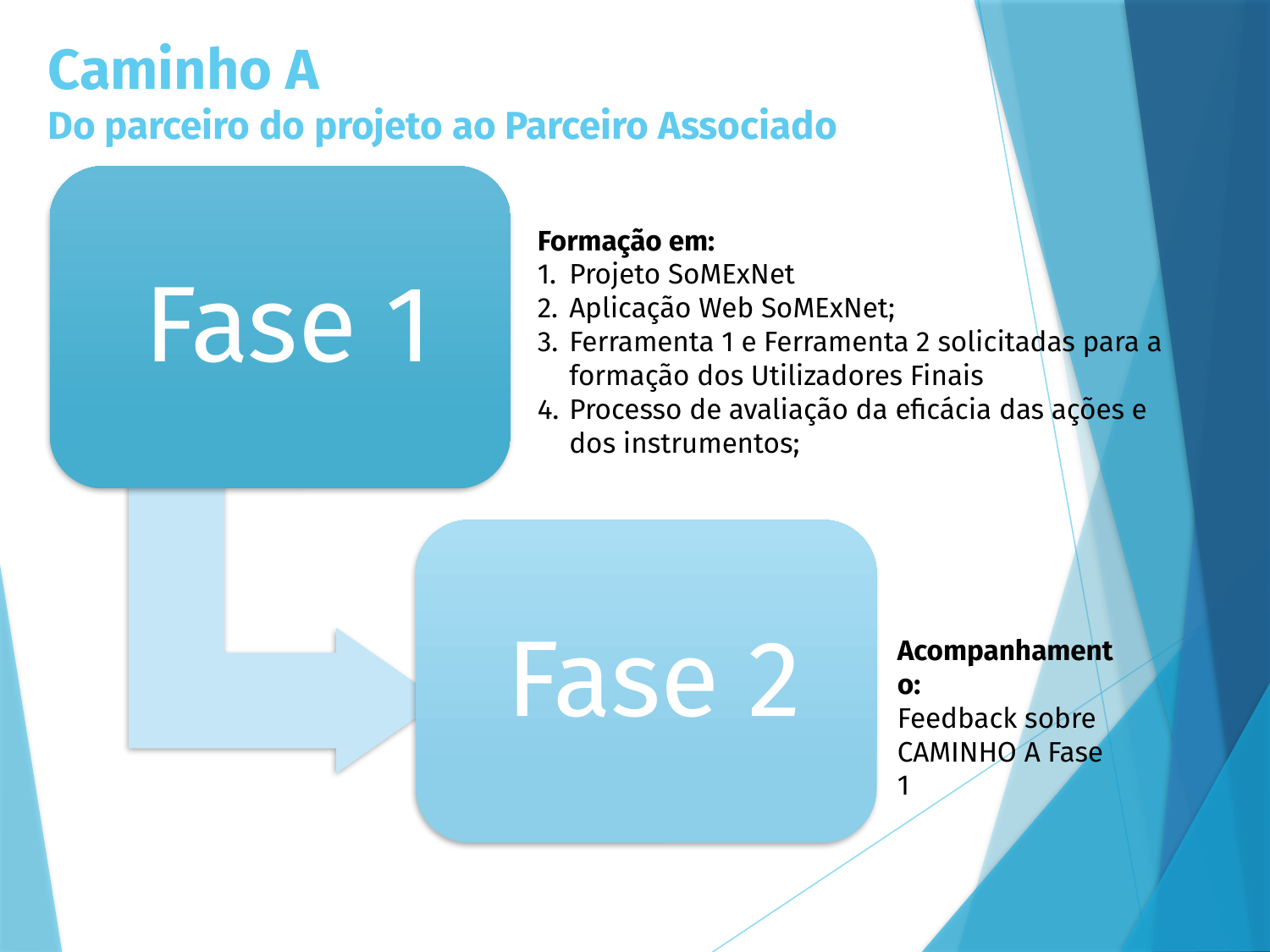

# Caminho A Do parceiro do projeto ao Parceiro Associado
Fase 1
Fase 2
Formação em:
Projeto SoMExNet
Aplicação Web SoMExNet;
Ferramenta 1 e Ferramenta 2 solicitadas para a formação dos Utilizadores Finais
Processo de avaliação da eficácia das ações e dos instrumentos;
Acompanhamento:
Feedback sobre CAMINHO A Fase 1